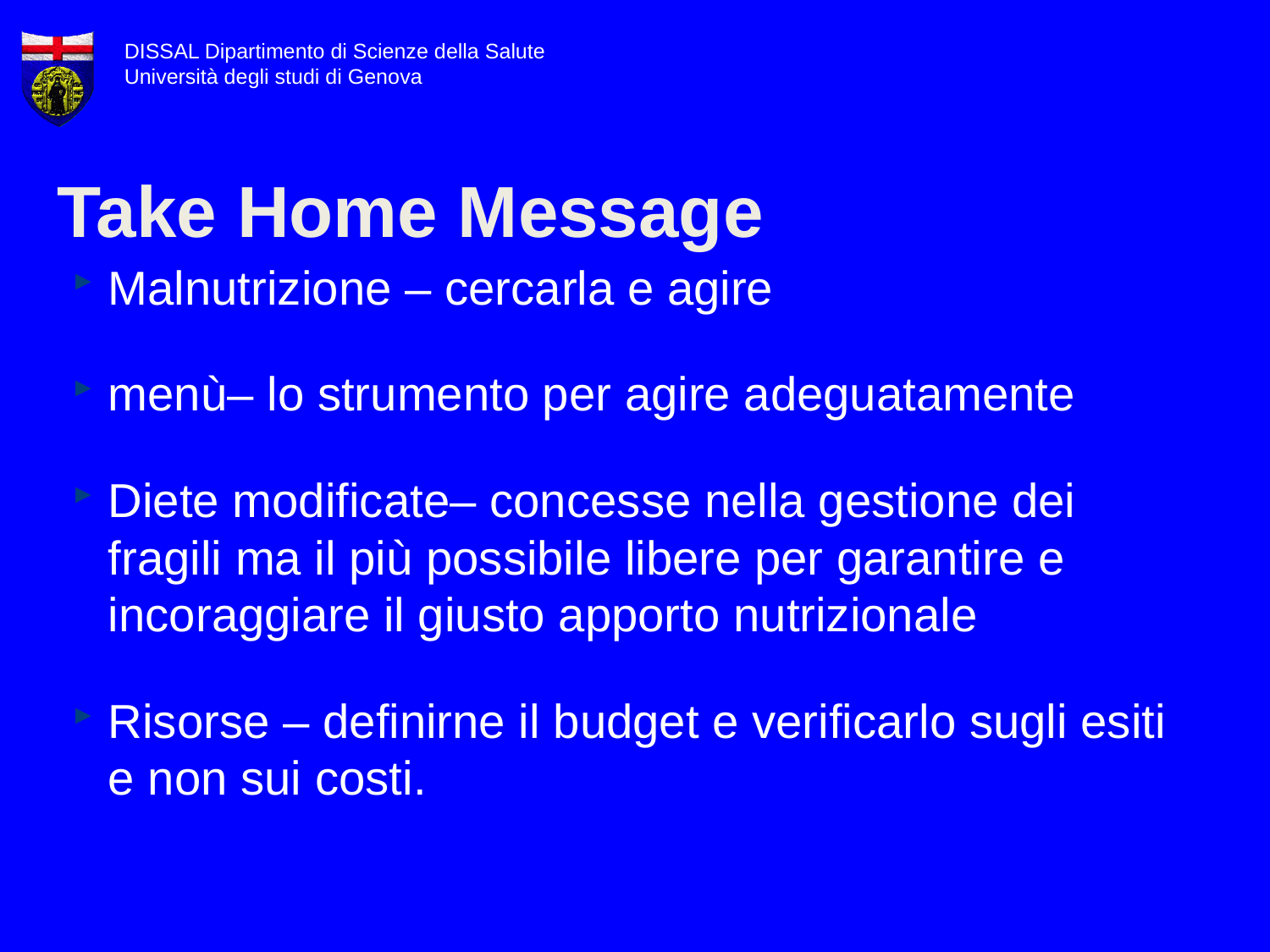

# Take Home Message
Malnutrizione – cercarla e agire
menù– lo strumento per agire adeguatamente
Diete modificate– concesse nella gestione dei fragili ma il più possibile libere per garantire e incoraggiare il giusto apporto nutrizionale
Risorse – definirne il budget e verificarlo sugli esiti e non sui costi.